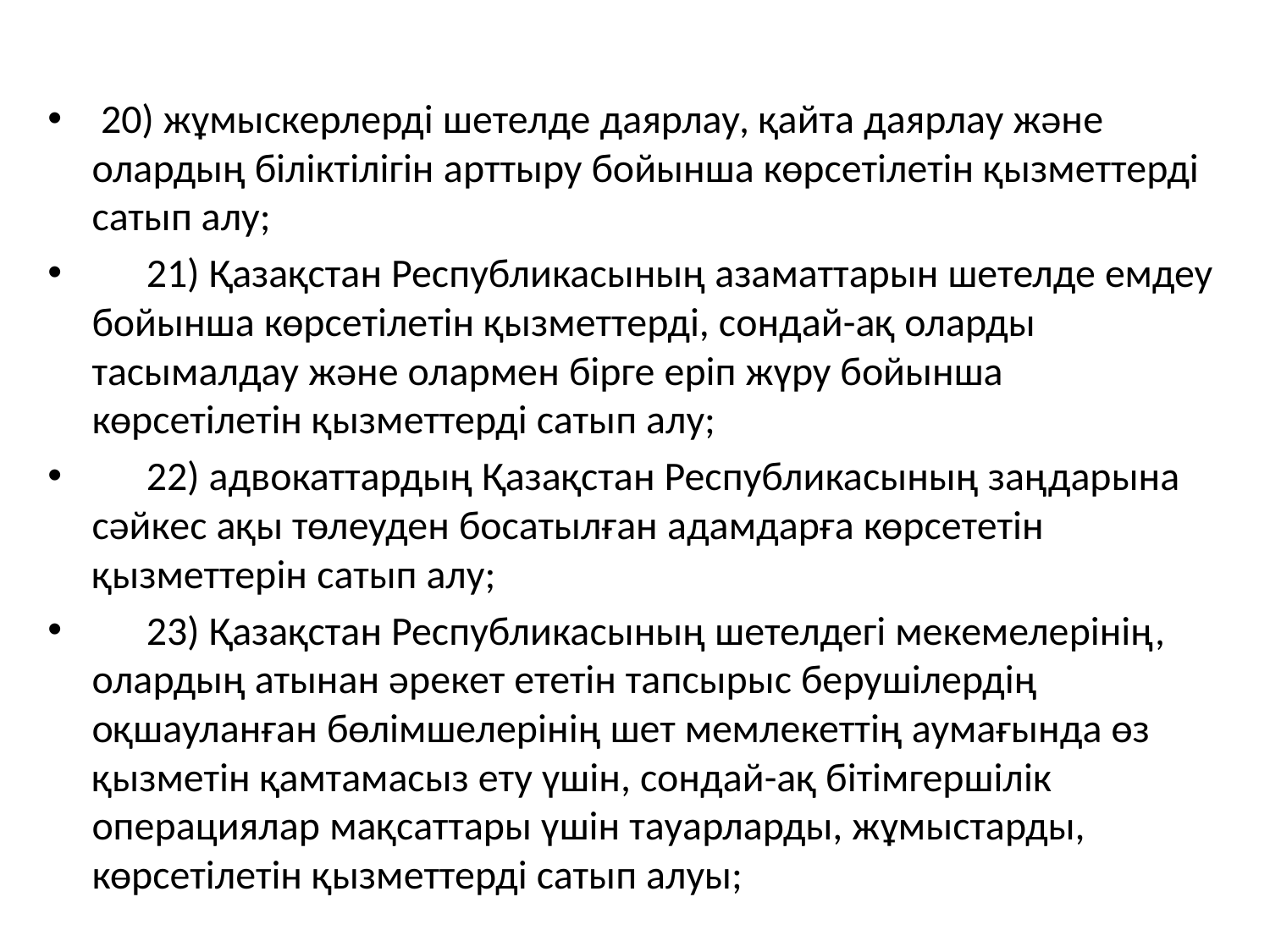

20) жұмыскерлерді шетелде даярлау, қайта даярлау және олардың біліктілігін арттыру бойынша көрсетілетін қызметтерді сатып алу;
      21) Қазақстан Республикасының азаматтарын шетелде емдеу бойынша көрсетілетін қызметтерді, сондай-ақ оларды тасымалдау және олармен бірге еріп жүру бойынша көрсетілетін қызметтерді сатып алу;
      22) адвокаттардың Қазақстан Республикасының заңдарына сәйкес ақы төлеуден босатылған адамдарға көрсететін қызметтерін сатып алу;
      23) Қазақстан Республикасының шетелдегі мекемелерінің, олардың атынан әрекет ететін тапсырыс берушілердің оқшауланған бөлімшелерінің шет мемлекеттің аумағында өз қызметін қамтамасыз ету үшін, сондай-ақ бітімгершілік операциялар мақсаттары үшін тауарларды, жұмыстарды, көрсетілетін қызметтерді сатып алуы;